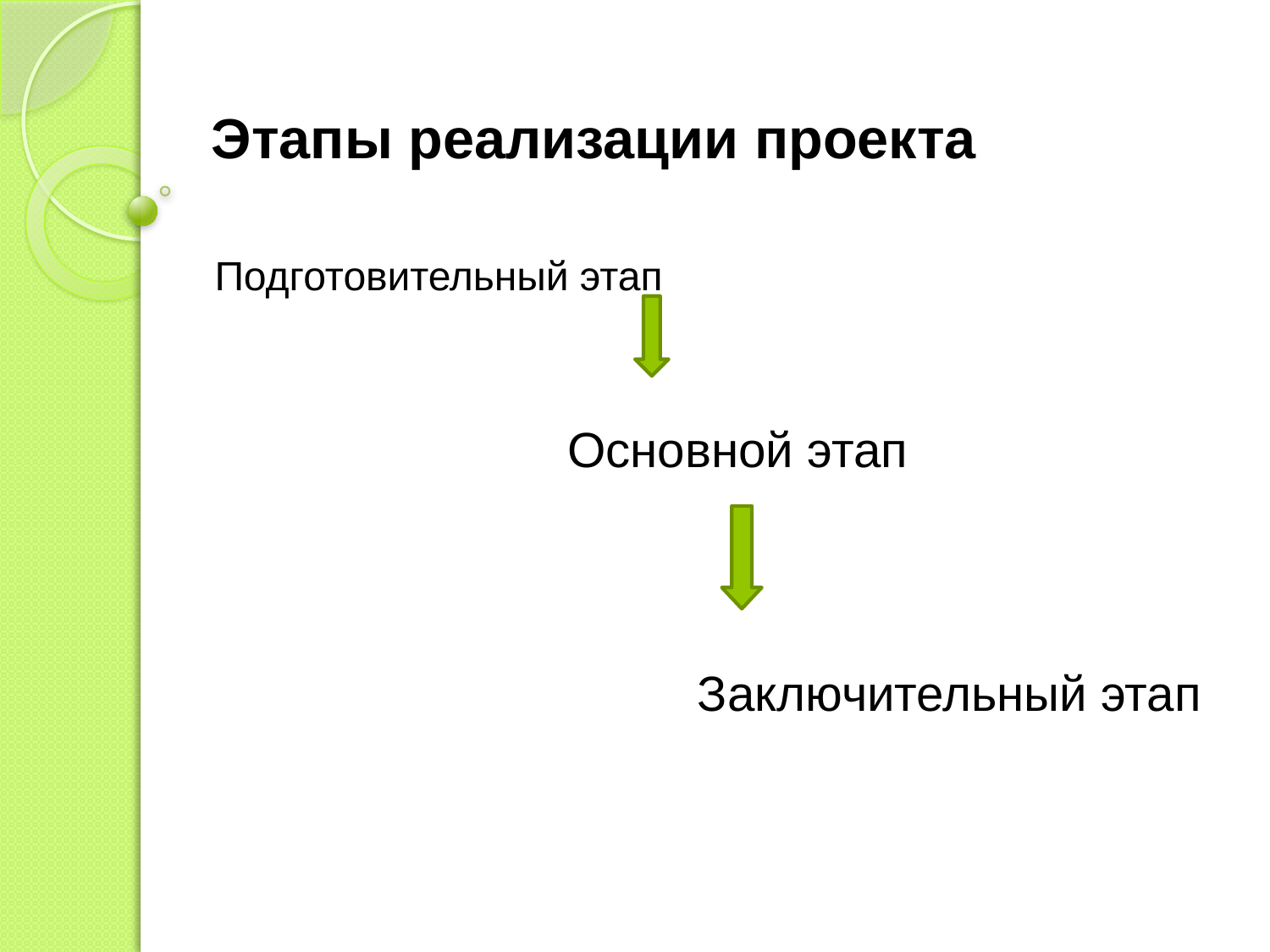

# Этапы реализации проекта

Подготовительный этап

Основной этап

Заключительный этап